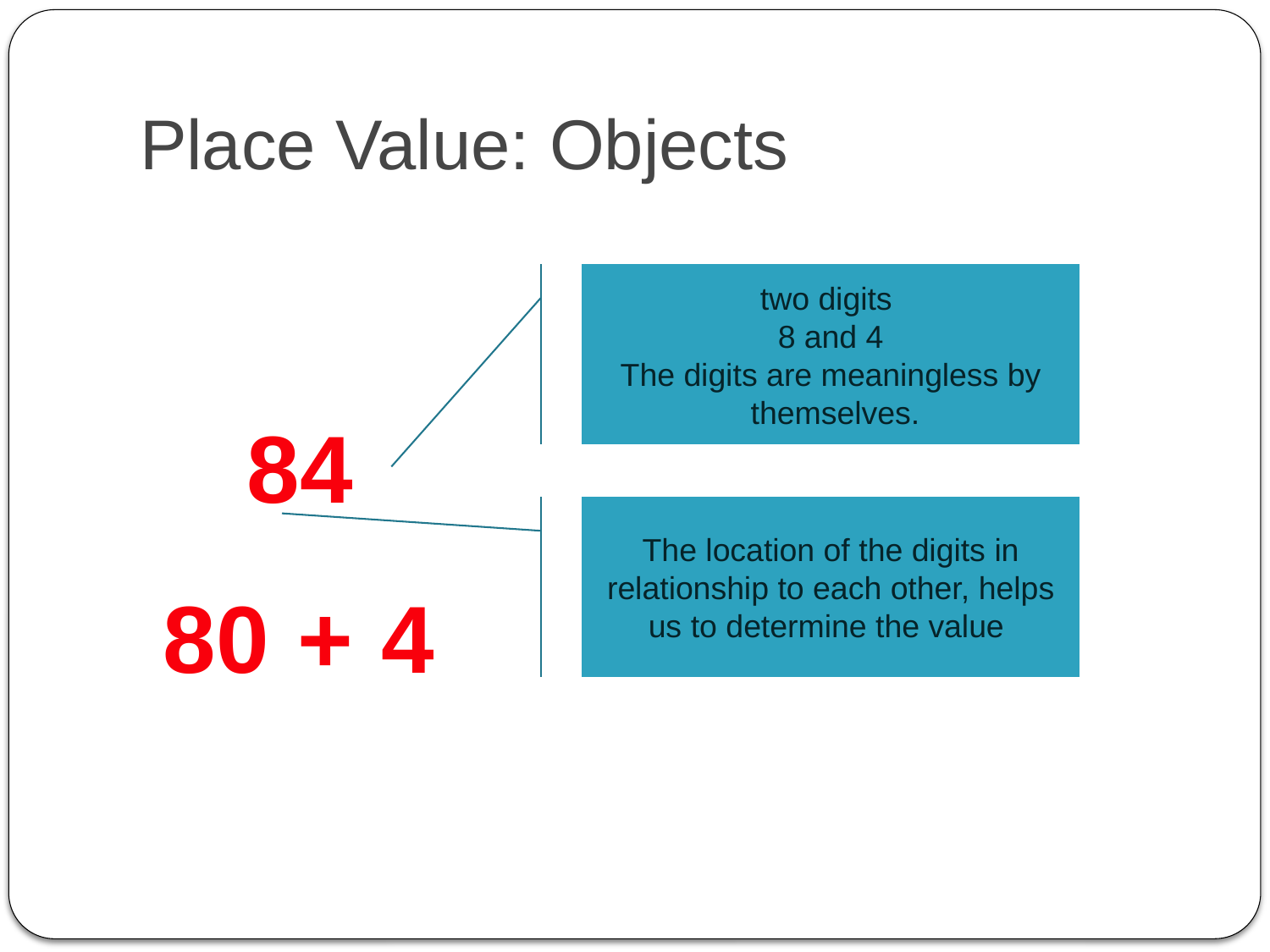

# Place Value: Objects
two digits
8 and 4
The digits are meaningless by
 themselves.
84
The location of the digits in relationship to each other, helps us to determine the value
80 + 4